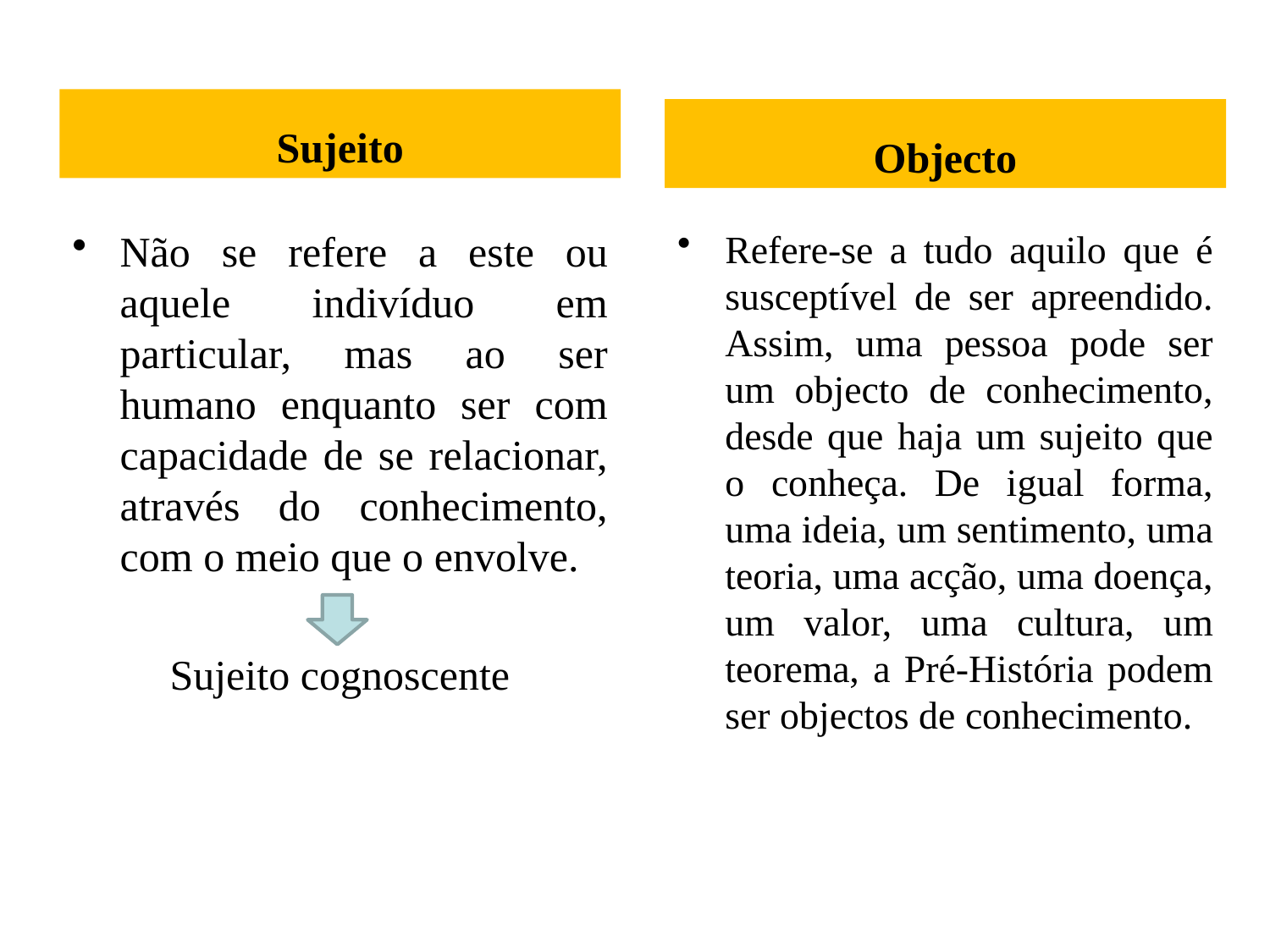

Sujeito
Objecto
Não se refere a este ou aquele indivíduo em particular, mas ao ser humano enquanto ser com capacidade de se relacionar, através do conhecimento, com o meio que o envolve.

Sujeito cognoscente
Refere-se a tudo aquilo que é susceptível de ser apreendido. Assim, uma pessoa pode ser um objecto de conhecimento, desde que haja um sujeito que o conheça. De igual forma, uma ideia, um sentimento, uma teoria, uma acção, uma doença, um valor, uma cultura, um teorema, a Pré-História podem ser objectos de conhecimento.